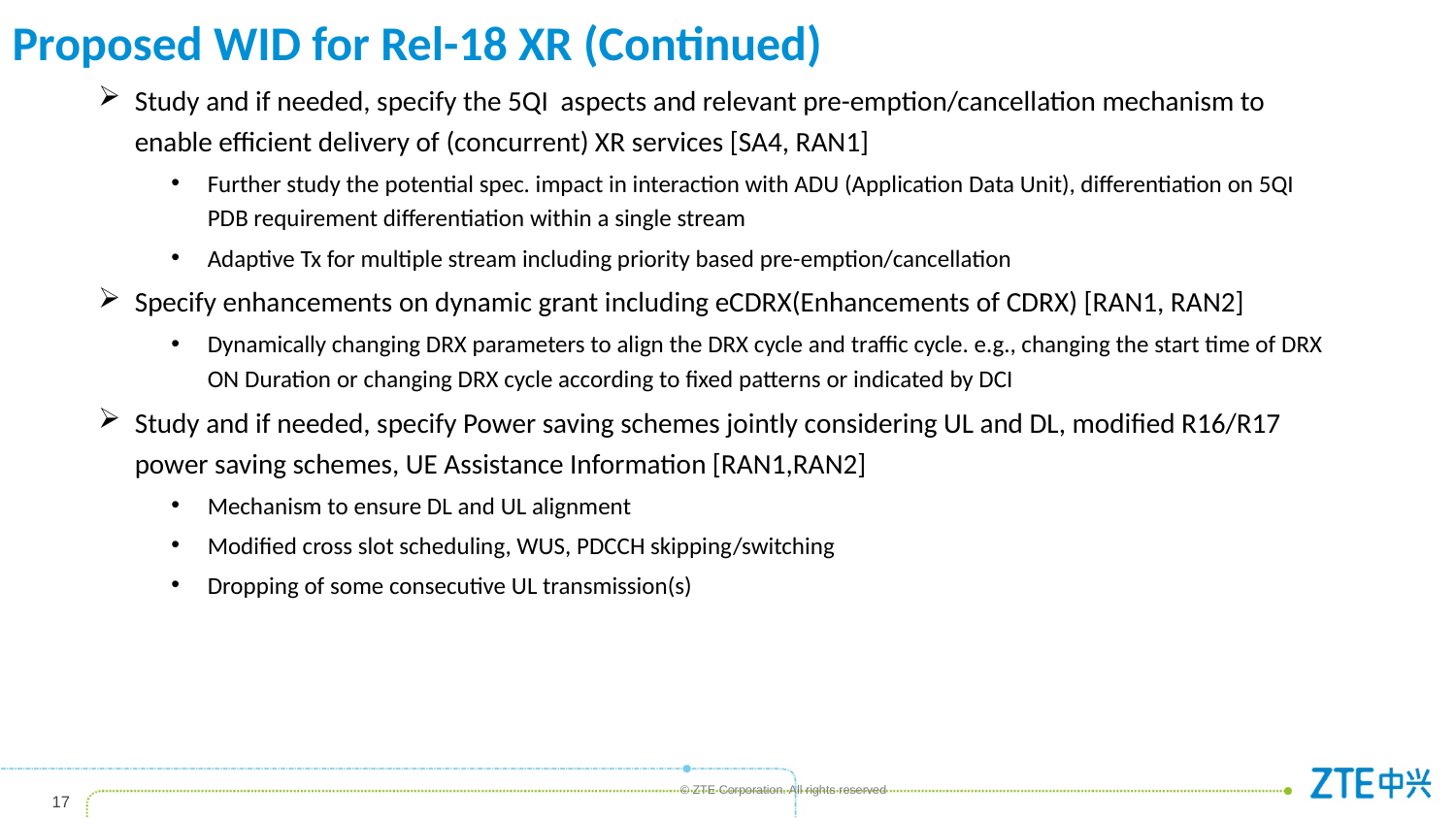

Proposed WID for Rel-18 XR (Continued)
Study and if needed, specify the 5QI  aspects and relevant pre-emption/cancellation mechanism to enable efficient delivery of (concurrent) XR services [SA4, RAN1]
Further study the potential spec. impact in interaction with ADU (Application Data Unit), differentiation on 5QI PDB requirement differentiation within a single stream
Adaptive Tx for multiple stream including priority based pre-emption/cancellation
Specify enhancements on dynamic grant including eCDRX(Enhancements of CDRX) [RAN1, RAN2]
Dynamically changing DRX parameters to align the DRX cycle and traffic cycle. e.g., changing the start time of DRX ON Duration or changing DRX cycle according to fixed patterns or indicated by DCI
Study and if needed, specify Power saving schemes jointly considering UL and DL, modified R16/R17 power saving schemes, UE Assistance Information [RAN1,RAN2]
Mechanism to ensure DL and UL alignment
Modified cross slot scheduling, WUS, PDCCH skipping/switching
Dropping of some consecutive UL transmission(s)